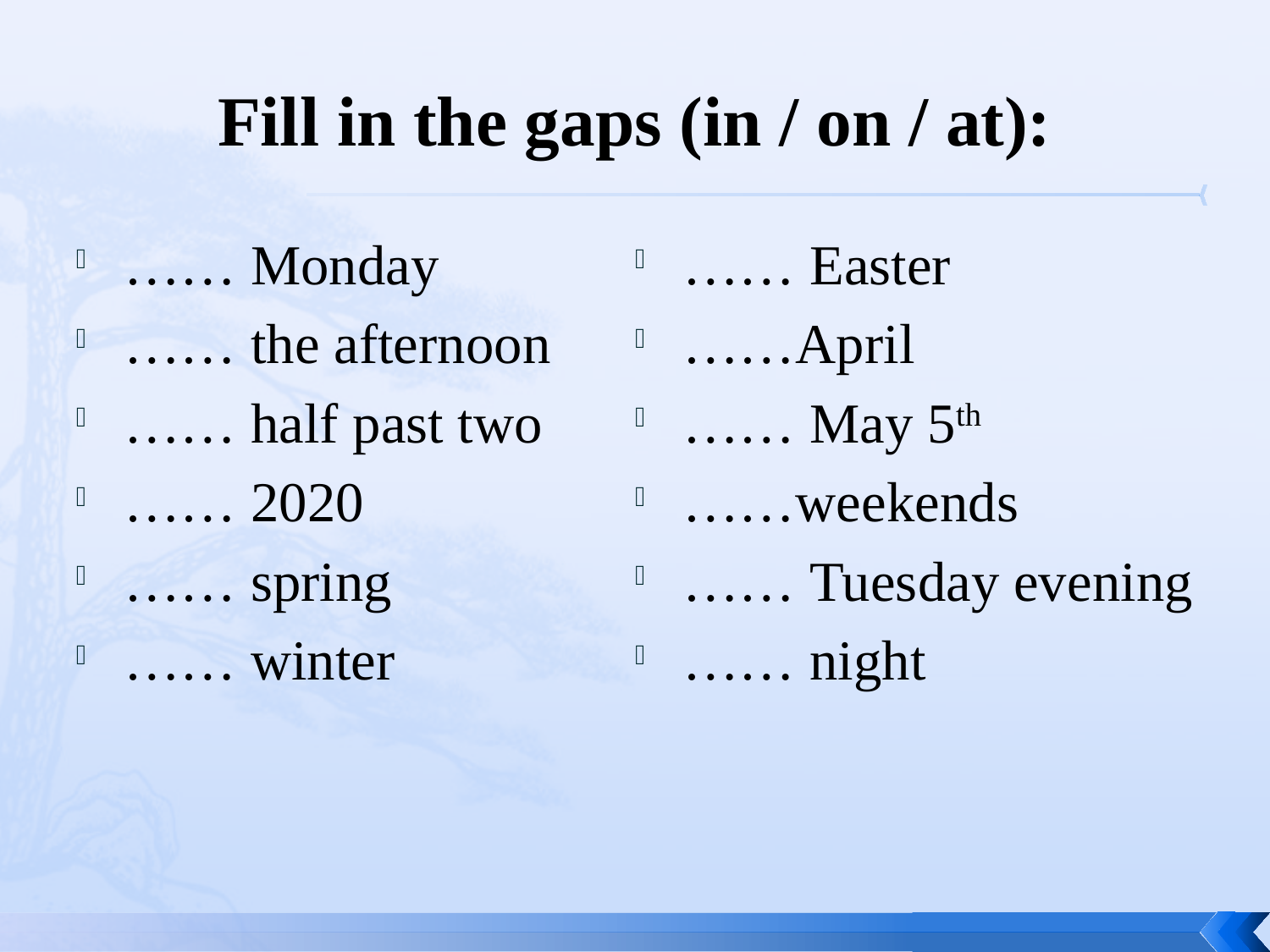

# Fill in the gaps (in / on / at):
…… Monday
…… the afternoon
…… half past two
…… 2020
…… spring
…… winter
…… Easter
……April
…… May 5th
……weekends
…… Tuesday evening
…… night